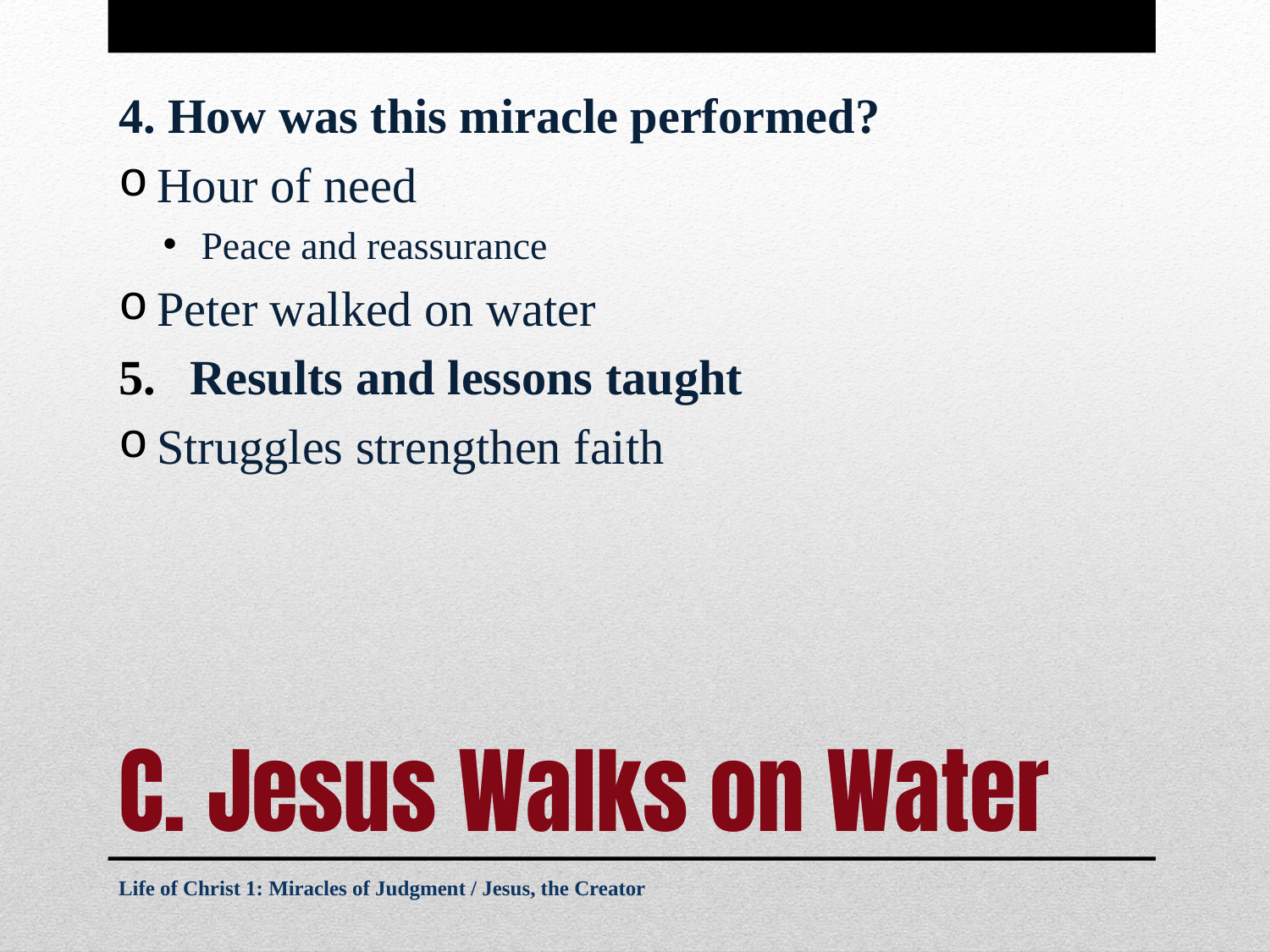

4. How was this miracle performed?
Hour of need
Peace and reassurance
Peter walked on water
Results and lessons taught
Struggles strengthen faith
# C. Jesus Walks on Water
Life of Christ 1: Miracles of Judgment / Jesus, the Creator